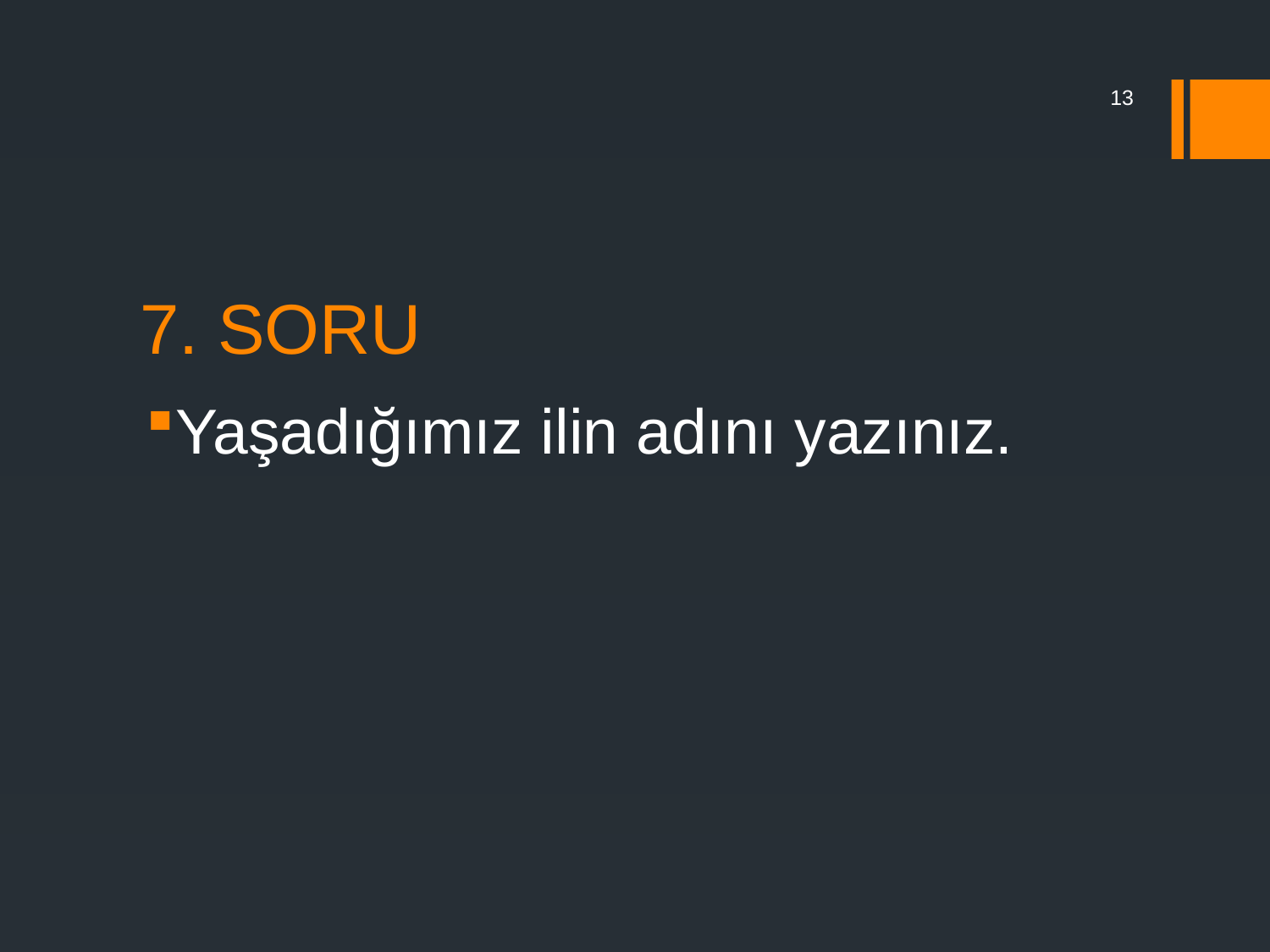

13

# 7. SORU
Yaşadığımız ilin adını yazınız.